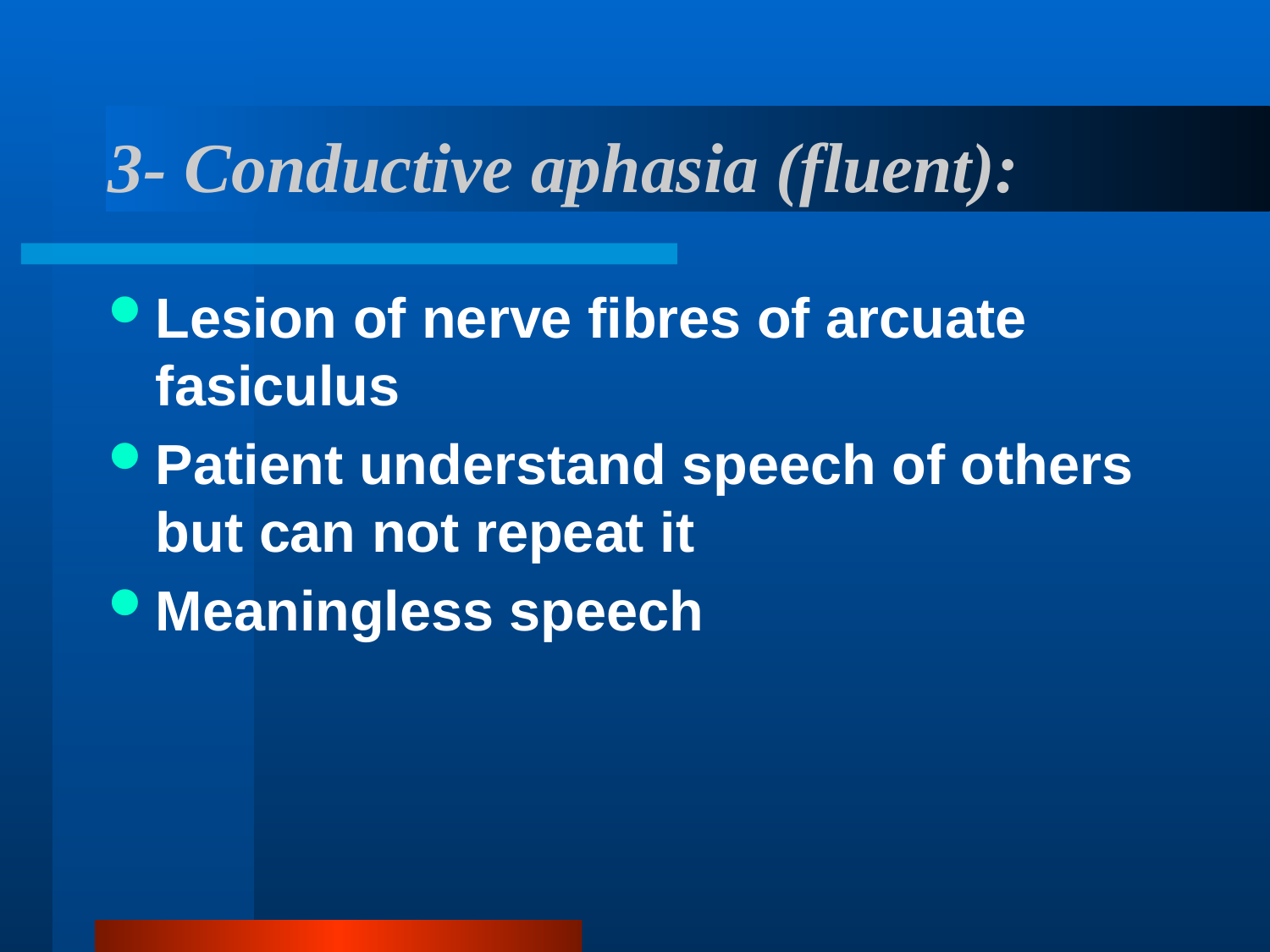

# 3- Conductive aphasia (fluent):
Lesion of nerve fibres of arcuate fasiculus
Patient understand speech of others but can not repeat it
Meaningless speech